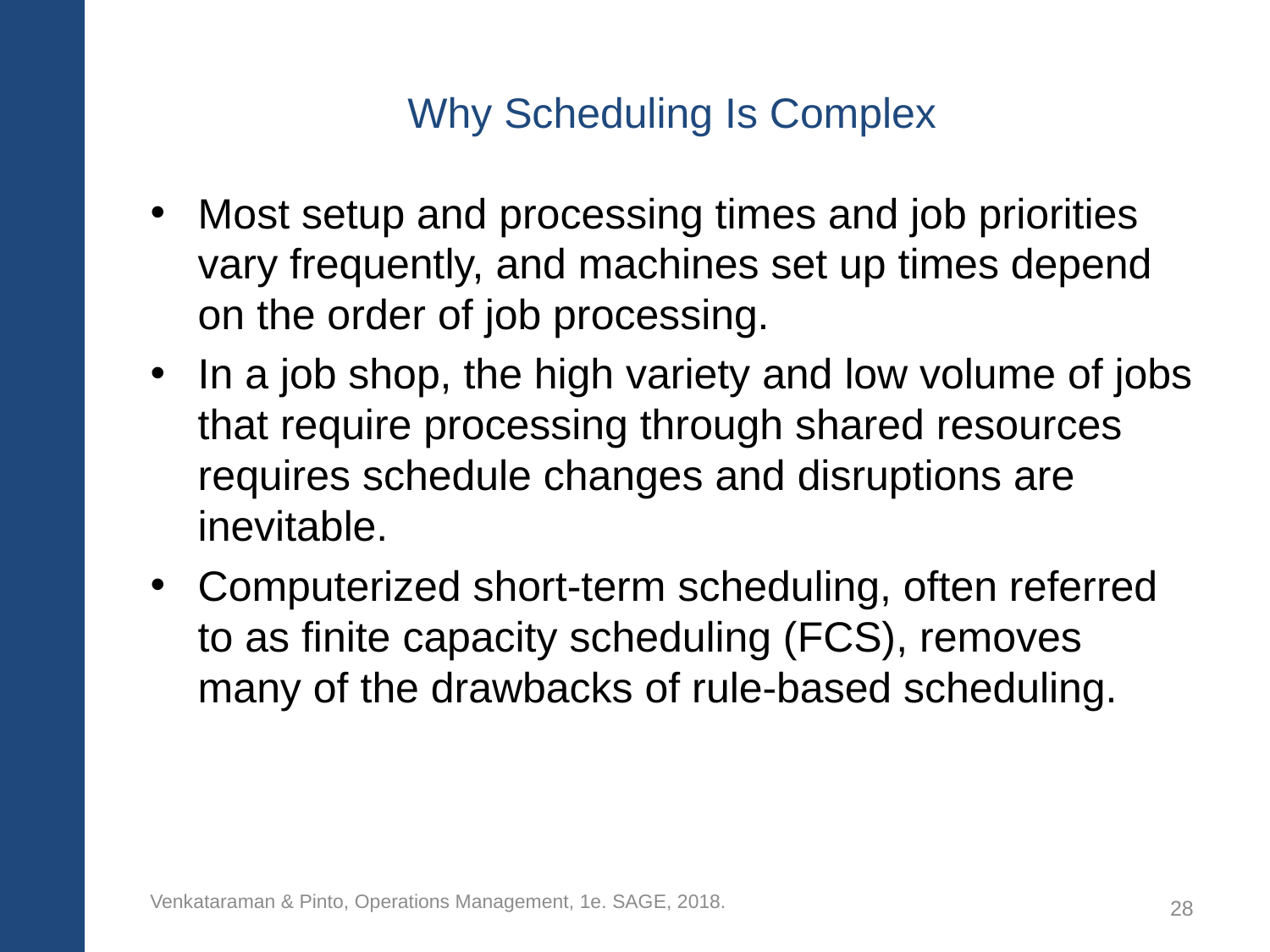

# Why Scheduling Is Complex
Most setup and processing times and job priorities vary frequently, and machines set up times depend on the order of job processing.
In a job shop, the high variety and low volume of jobs that require processing through shared resources requires schedule changes and disruptions are inevitable.
Computerized short-term scheduling, often referred to as finite capacity scheduling (FCS), removes many of the drawbacks of rule-based scheduling.
Venkataraman & Pinto, Operations Management, 1e. SAGE, 2018.
28